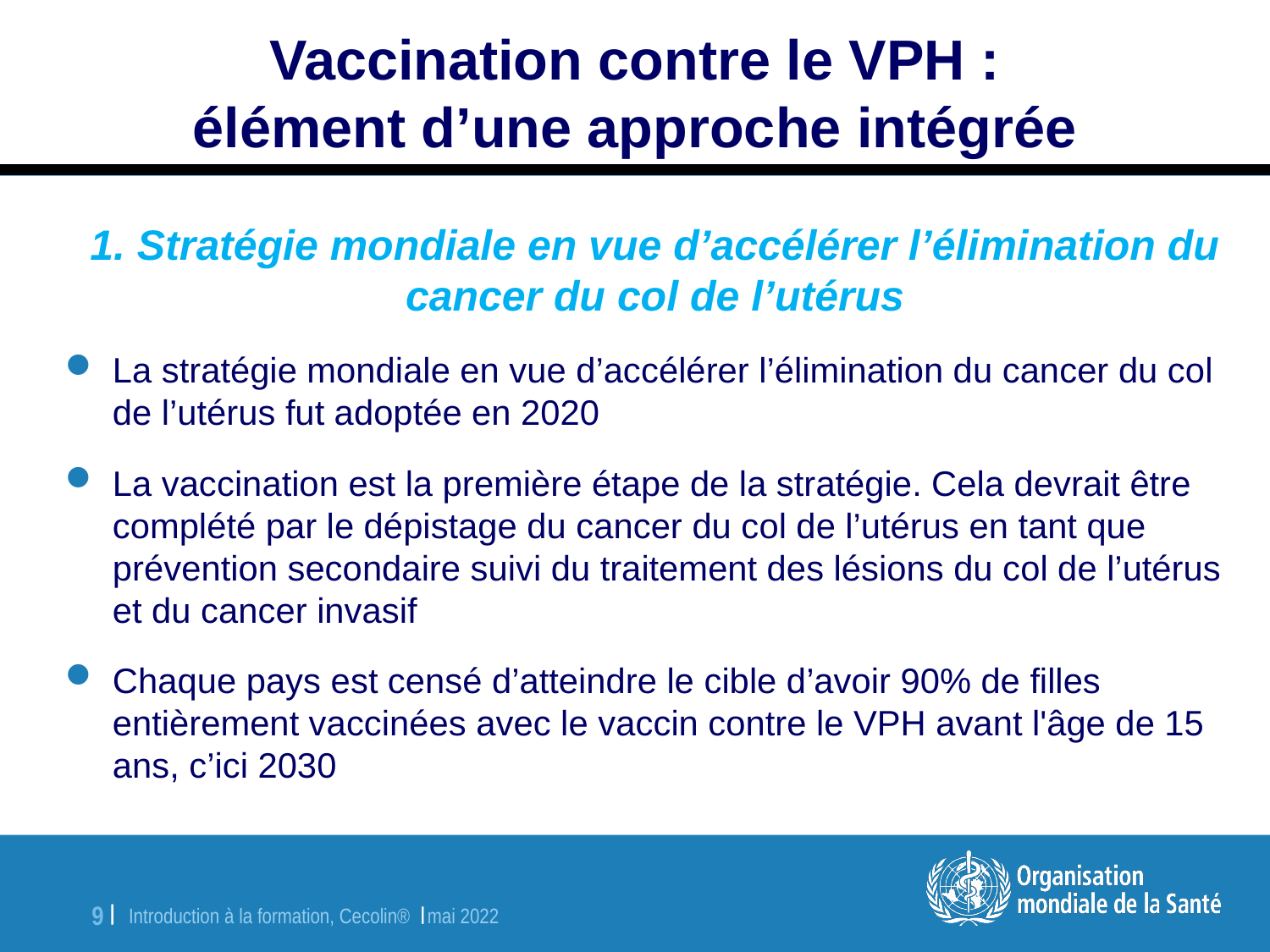

Vaccination contre le VPH :
élément d’une approche intégrée
1. Stratégie mondiale en vue d’accélérer l’élimination du cancer du col de l’utérus
La stratégie mondiale en vue d’accélérer l’élimination du cancer du col de l’utérus fut adoptée en 2020
La vaccination est la première étape de la stratégie. Cela devrait être complété par le dépistage du cancer du col de l’utérus en tant que prévention secondaire suivi du traitement des lésions du col de l’utérus et du cancer invasif
Chaque pays est censé d’atteindre le cible d’avoir 90% de filles entièrement vaccinées avec le vaccin contre le VPH avant l'âge de 15 ans, c’ici 2030